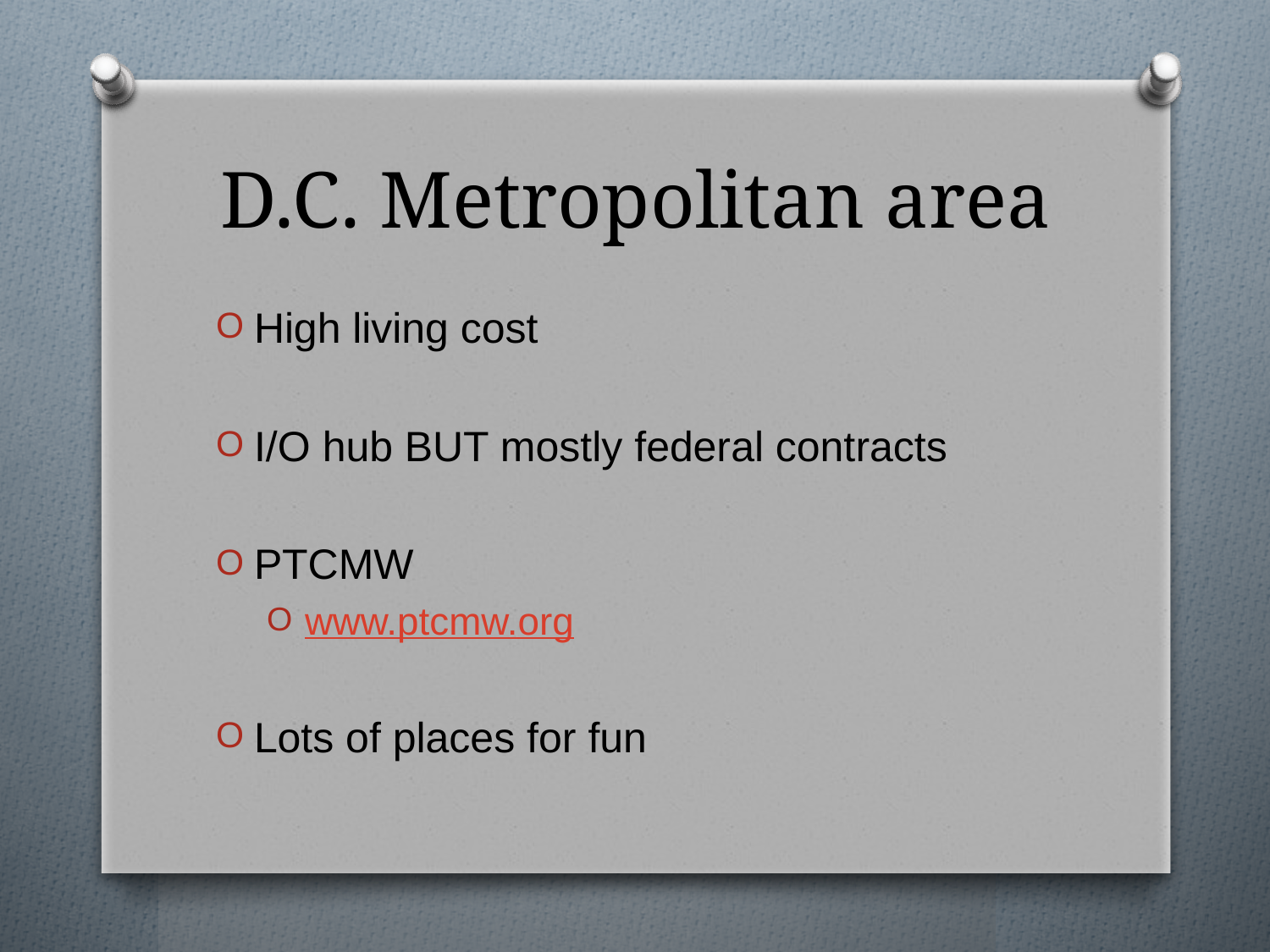

# D.C. Metropolitan area
High living cost

I/O hub BUT mostly federal contracts

PTCMW
www.ptcmw.org

Lots of places for fun